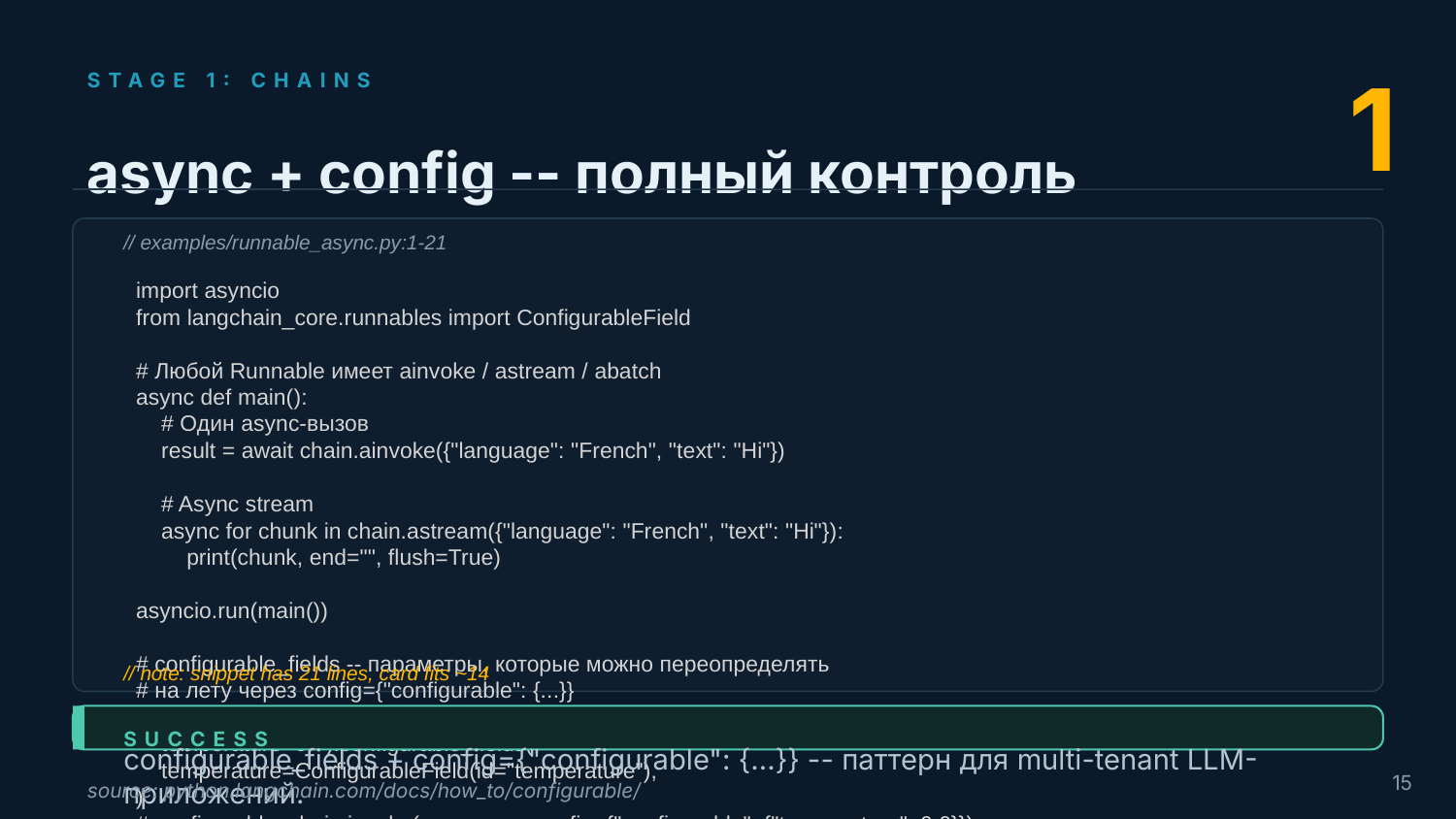

1
STAGE 1: CHAINS
async + config -- полный контроль

// examples/runnable_async.py:1-21
  import asyncio
  from langchain_core.runnables import ConfigurableField

  # Любой Runnable имеет ainvoke / astream / abatch
  async def main():
      # Один async-вызов
      result = await chain.ainvoke({"language": "French", "text": "Hi"})

      # Async stream
      async for chunk in chain.astream({"language": "French", "text": "Hi"}):
          print(chunk, end="", flush=True)

  asyncio.run(main())

  # configurable_fields -- параметры, которые можно переопределять
  # на лету через config={"configurable": {...}}
  configurable_chain = init_chat_model("openai:gpt-4.1-mini",
      temperature=0.7).configurable_fields(
      temperature=ConfigurableField(id="temperature"),
  )
  # configurable_chain.invoke(messages, config={"configurable": {"temperature": 0.0}})

// note: snippet has 21 lines, card fits ~14

SUCCESS
configurable_fields + config={"configurable": {...}} -- паттерн для multi-tenant LLM-приложений.
15
source: python.langchain.com/docs/how_to/configurable/